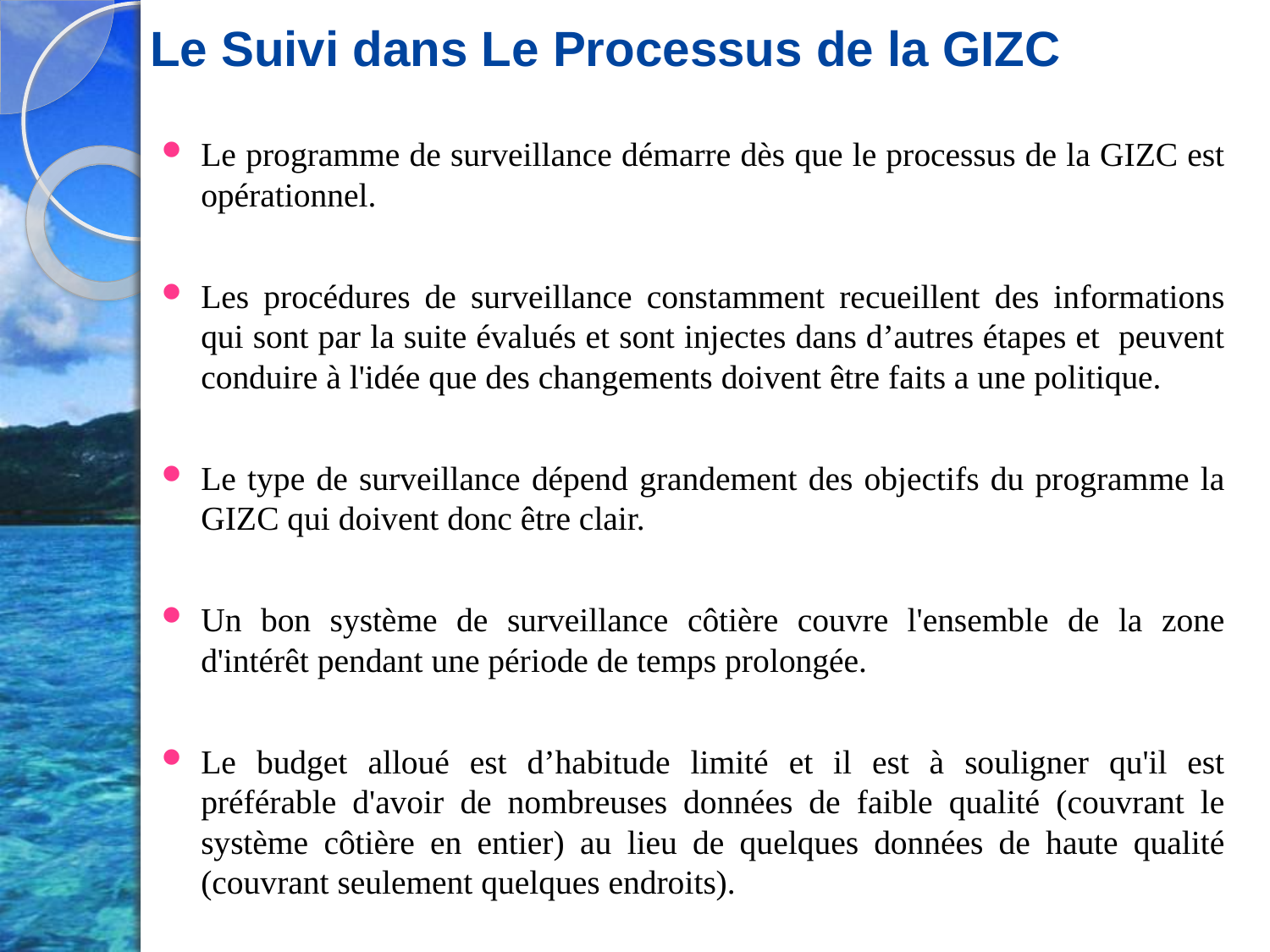

Le Suivi dans Le Processus de la GIZC
Le programme de surveillance démarre dès que le processus de la GIZC est opérationnel.

Les procédures de surveillance constamment recueillent des informations qui sont par la suite évalués et sont injectes dans d’autres étapes et  peuvent conduire à l'idée que des changements doivent être faits a une politique.

Le type de surveillance dépend grandement des objectifs du programme la GIZC qui doivent donc être clair.

Un bon système de surveillance côtière couvre l'ensemble de la zone d'intérêt pendant une période de temps prolongée.

Le budget alloué est d’habitude limité et il est à souligner qu'il est préférable d'avoir de nombreuses données de faible qualité (couvrant le système côtière en entier) au lieu de quelques données de haute qualité (couvrant seulement quelques endroits).